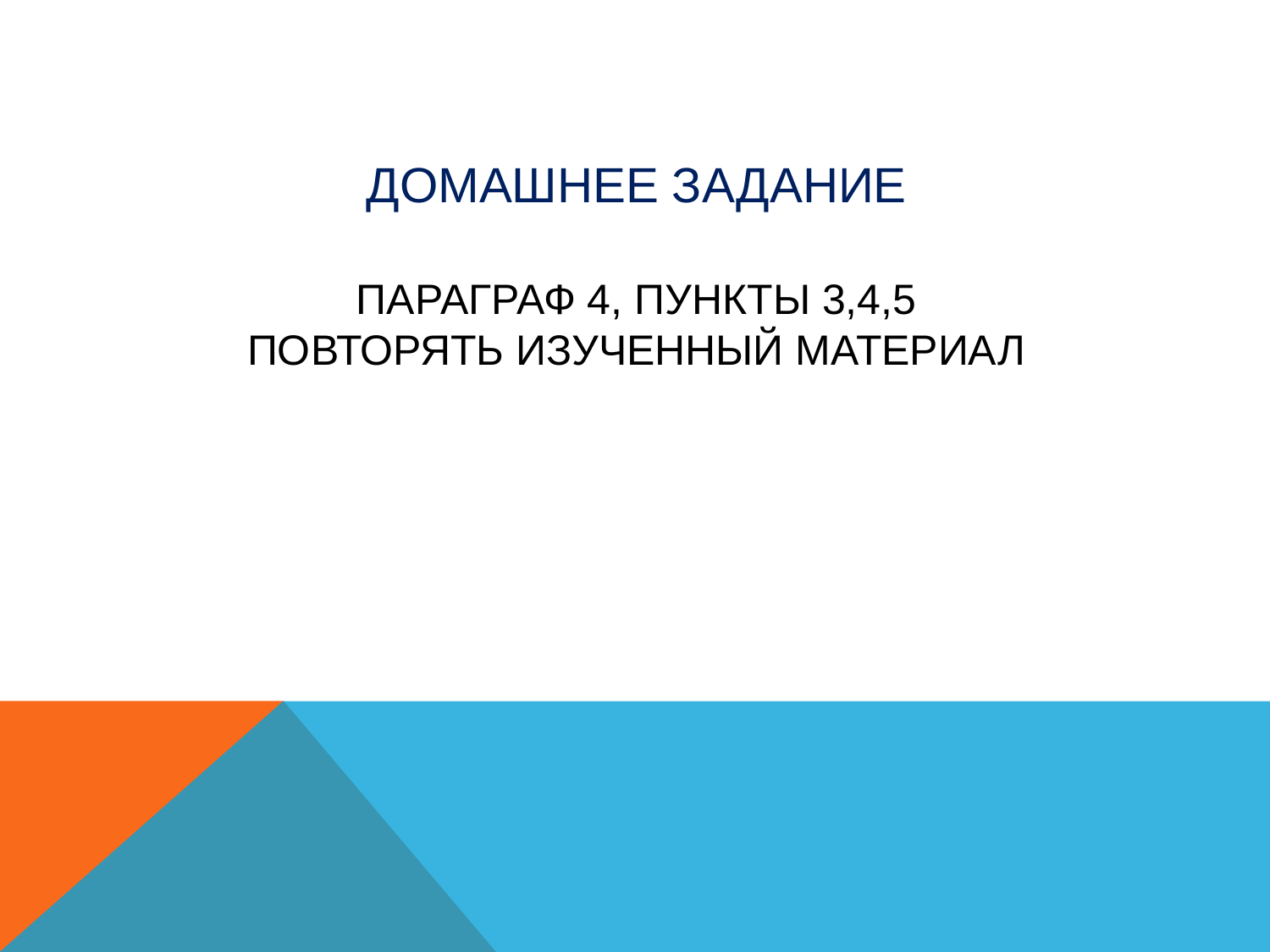

# Домашнее задание Параграф 4, пункты 3,4,5 повторять изученный материал